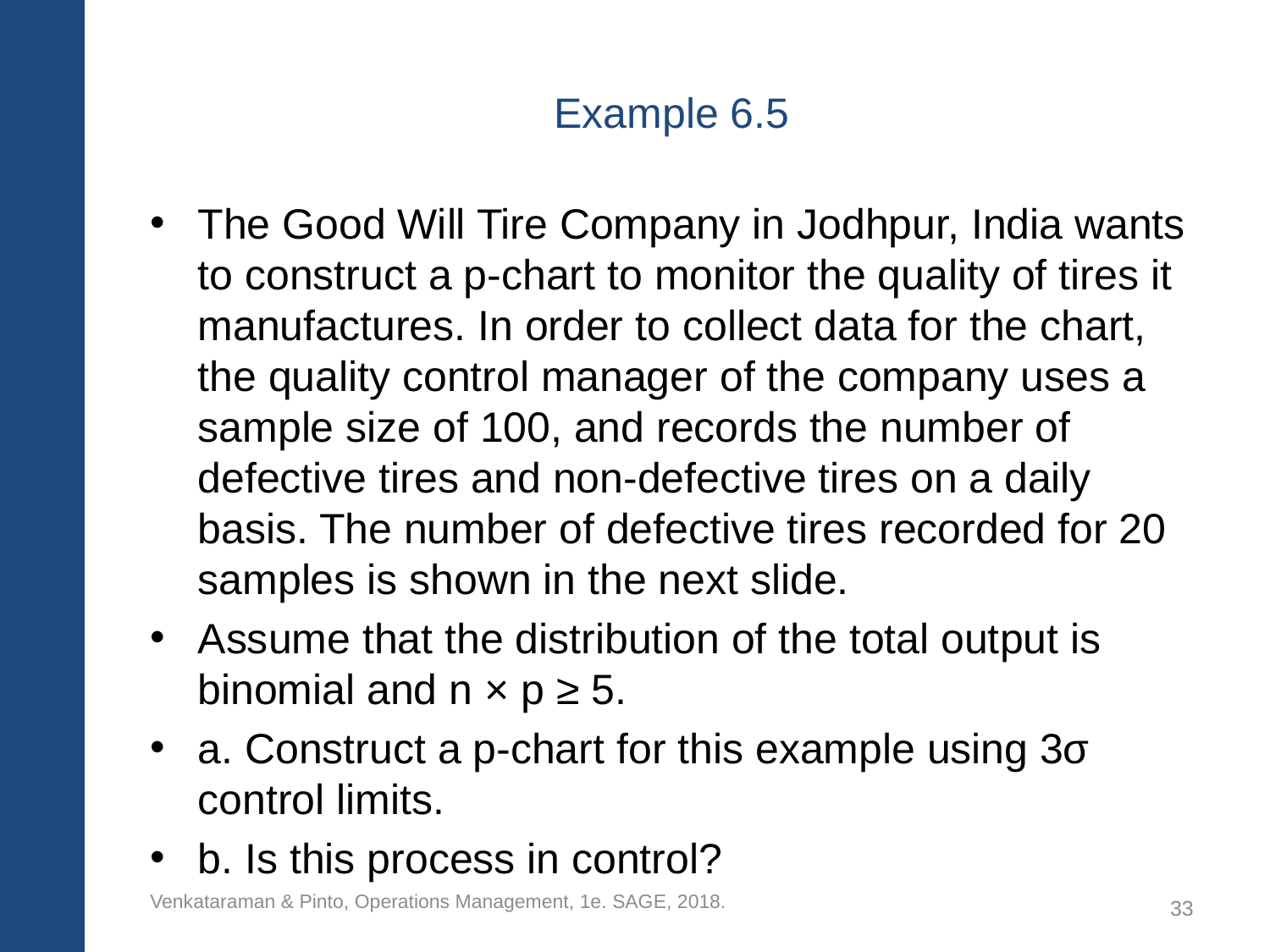

# Example 6.5
The Good Will Tire Company in Jodhpur, India wants to construct a p-chart to monitor the quality of tires it manufactures. In order to collect data for the chart, the quality control manager of the company uses a sample size of 100, and records the number of defective tires and non-defective tires on a daily basis. The number of defective tires recorded for 20 samples is shown in the next slide.
Assume that the distribution of the total output is binomial and n × p ≥ 5.
a. Construct a p-chart for this example using 3σ control limits.
b. Is this process in control?
Venkataraman & Pinto, Operations Management, 1e. SAGE, 2018.
33